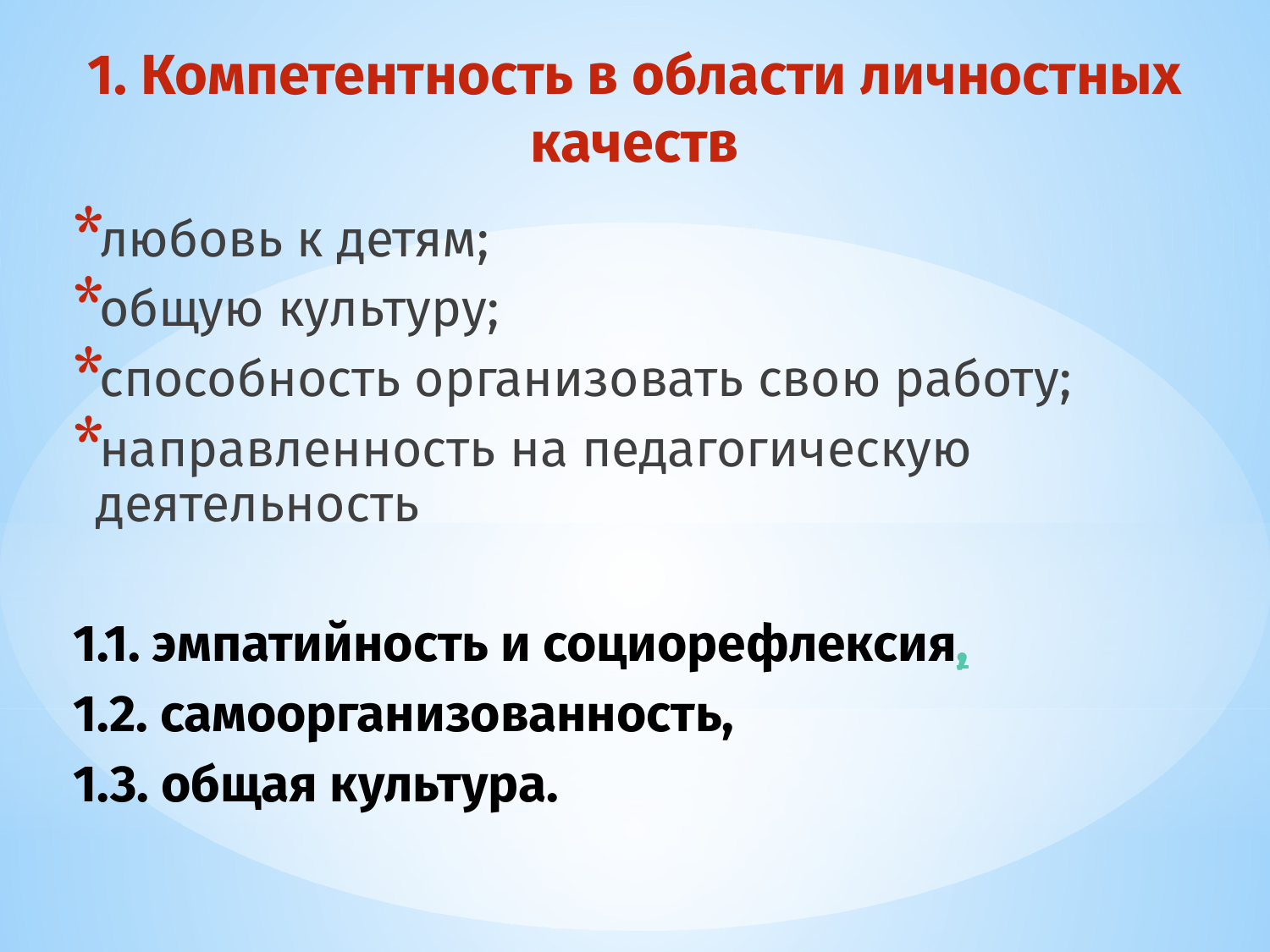

# 1. Компетентность в области личностных качеств
любовь к детям;
общую культуру;
способность организовать свою работу;
направленность на педагогическую деятельность

1.1. эмпатийность и социорефлексия,
1.2. самоорганизованность,
1.3. общая культура.